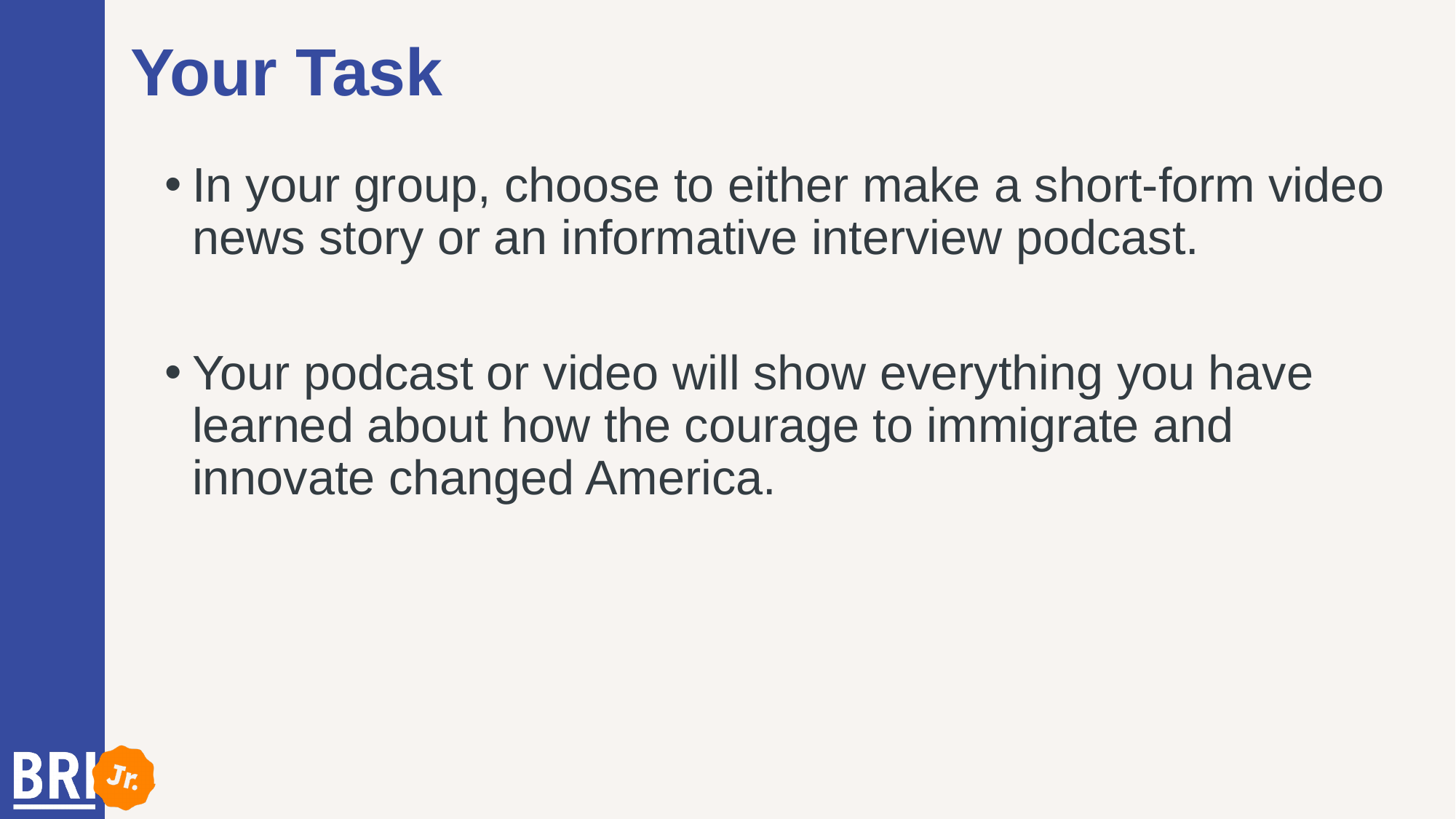

# Your Task
In your group, choose to either make a short-form video news story or an informative interview podcast.

Your podcast or video will show everything you have learned about how the courage to immigrate and innovate changed America.